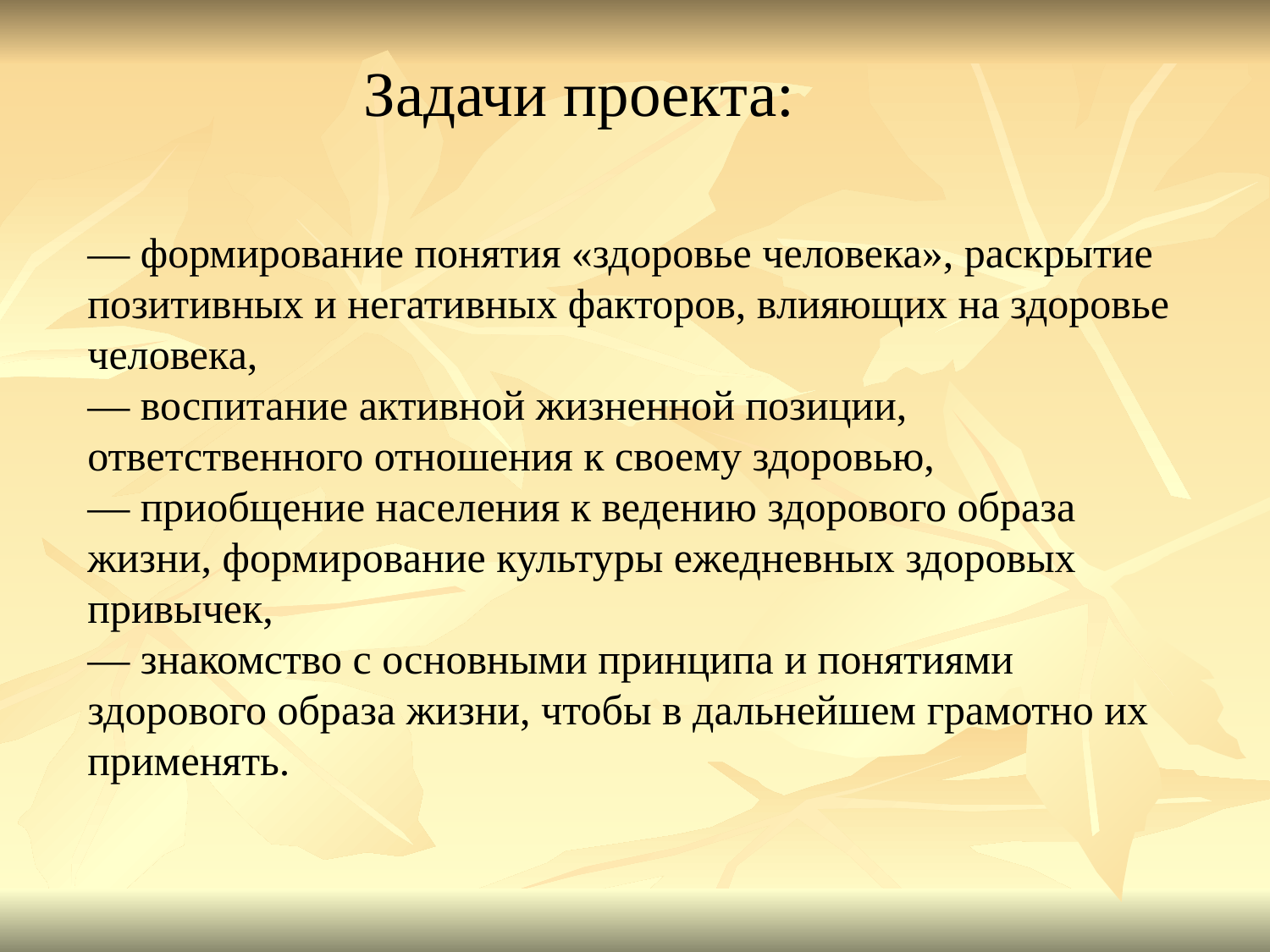

Задачи проекта:
— формирование понятия «здоровье человека», раскрытие позитивных и негативных факторов, влияющих на здоровье человека,
— воспитание активной жизненной позиции, ответственного отношения к своему здоровью,
— приобщение населения к ведению здорового образа жизни, формирование культуры ежедневных здоровых привычек,
— знакомство с основными принципа и понятиями здорового образа жизни, чтобы в дальнейшем грамотно их применять.